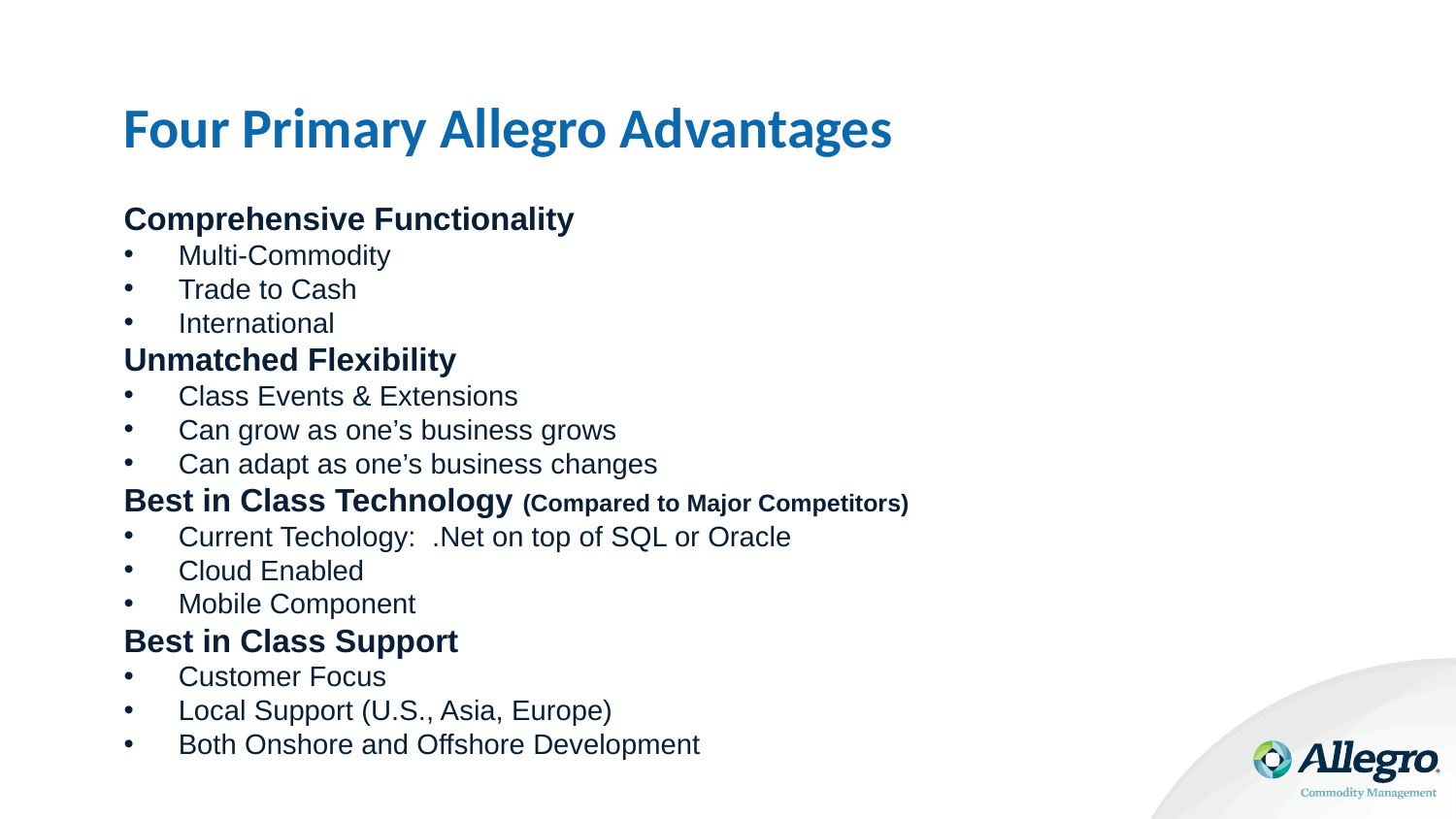

# Four Primary Allegro Advantages
Comprehensive Functionality
Multi-Commodity
Trade to Cash
International
Unmatched Flexibility
Class Events & Extensions
Can grow as one’s business grows
Can adapt as one’s business changes
Best in Class Technology (Compared to Major Competitors)
Current Techology:  .Net on top of SQL or Oracle
Cloud Enabled
Mobile Component
Best in Class Support
Customer Focus
Local Support (U.S., Asia, Europe)
Both Onshore and Offshore Development